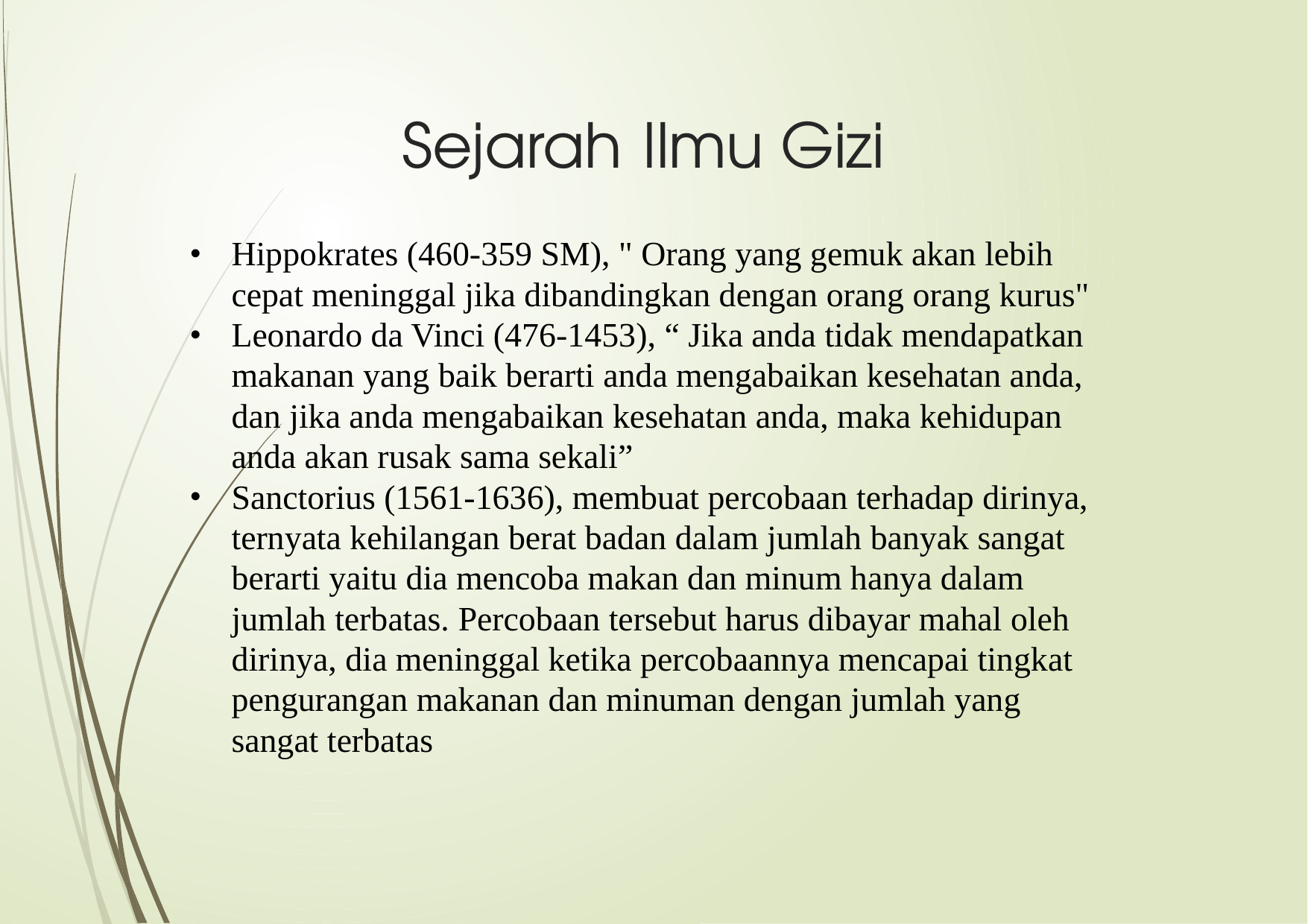

# Sejarah	Ilmu Gizi
Hippokrates (460-359 SM), " Orang yang gemuk akan lebih cepat meninggal jika dibandingkan dengan orang orang kurus"
Leonardo da Vinci (476-1453), “ Jika anda tidak mendapatkan makanan yang baik berarti anda mengabaikan kesehatan anda, dan jika anda mengabaikan kesehatan anda, maka kehidupan anda akan rusak sama sekali”
Sanctorius (1561-1636), membuat percobaan terhadap dirinya, ternyata kehilangan berat badan dalam jumlah banyak sangat berarti yaitu dia mencoba makan dan minum hanya dalam jumlah terbatas. Percobaan tersebut harus dibayar mahal oleh dirinya, dia meninggal ketika percobaannya mencapai tingkat pengurangan makanan dan minuman dengan jumlah yang sangat terbatas